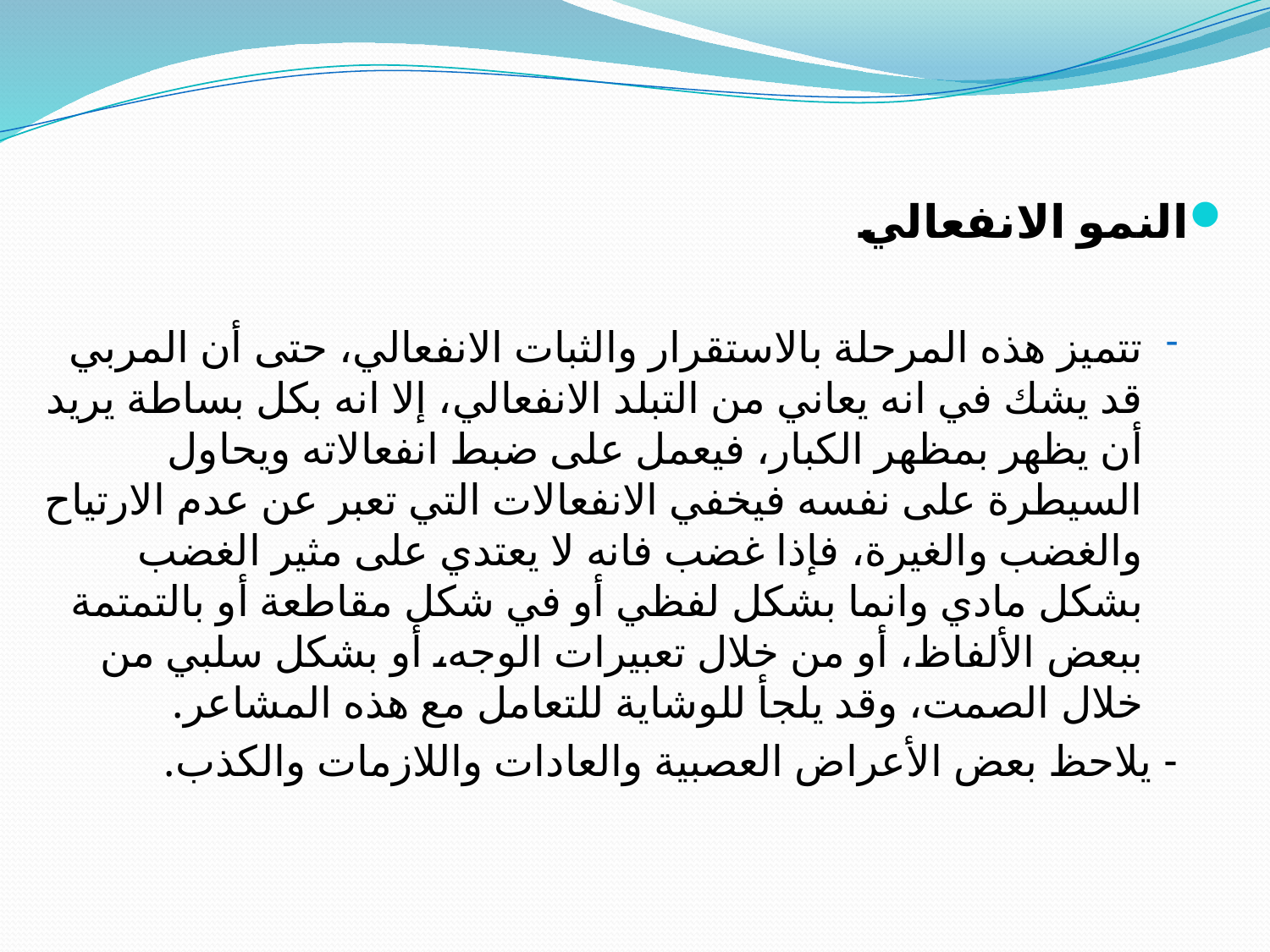

النمو الانفعالي

تتميز هذه المرحلة بالاستقرار والثبات الانفعالي، حتى أن المربي قد يشك في انه يعاني من التبلد الانفعالي، إلا انه بكل بساطة يريد أن يظهر بمظهر الكبار، فيعمل على ضبط انفعالاته ويحاول السيطرة على نفسه فيخفي الانفعالات التي تعبر عن عدم الارتياح والغضب والغيرة، فإذا غضب فانه لا يعتدي على مثير الغضب بشكل مادي وانما بشكل لفظي أو في شكل مقاطعة أو بالتمتمة ببعض الألفاظ، أو من خلال تعبيرات الوجه، أو بشكل سلبي من خلال الصمت، وقد يلجأ للوشاية للتعامل مع هذه المشاعر.
- يلاحظ بعض الأعراض العصبية والعادات واللازمات والكذب.